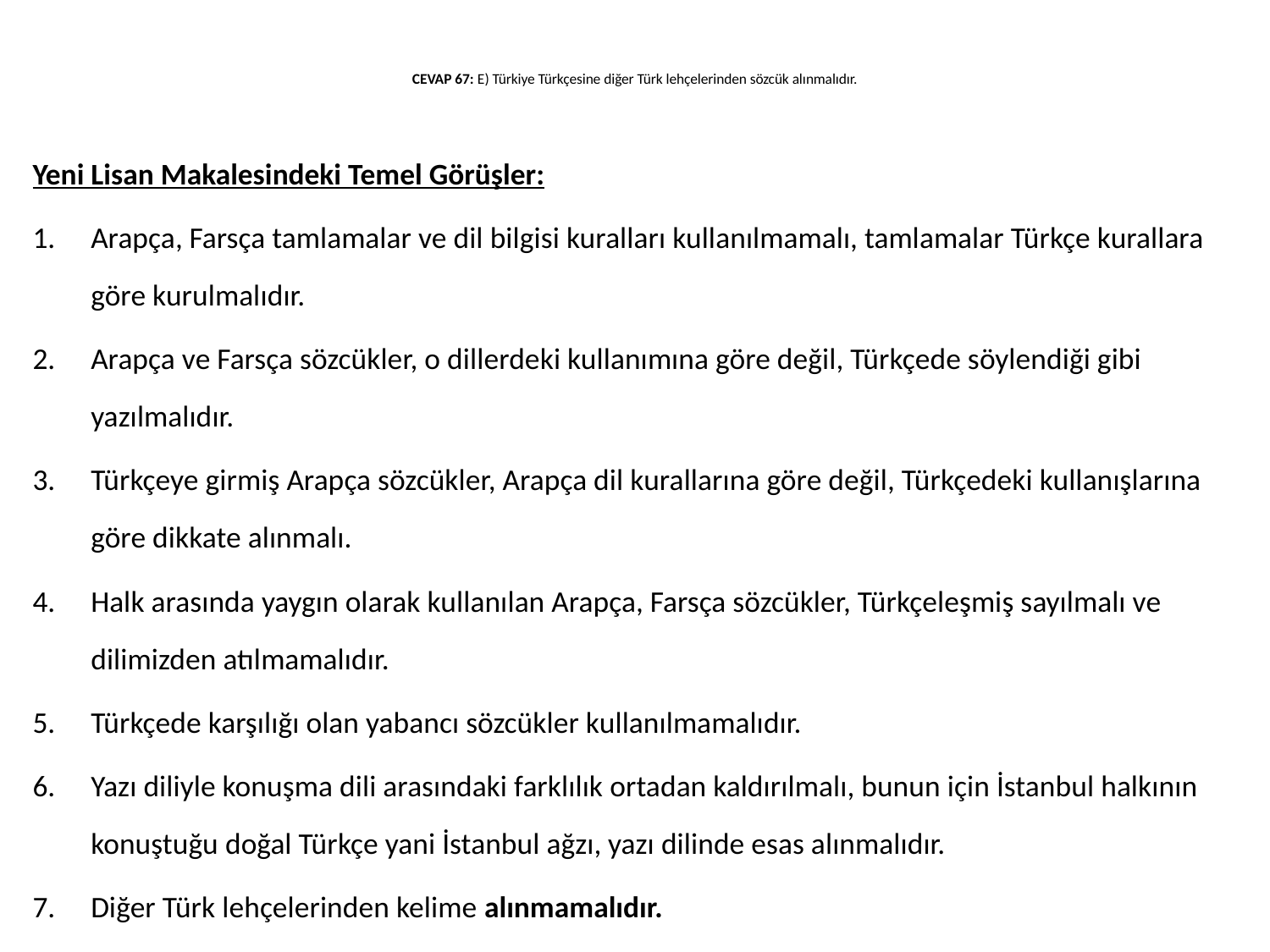

# CEVAP 67: E) Türkiye Türkçesine diğer Türk lehçelerinden sözcük alınmalıdır.
Yeni Lisan Makalesindeki Temel Görüşler:
Arapça, Farsça tamlamalar ve dil bilgisi kuralları kullanılmamalı, tamlamalar Türkçe kurallara göre kurulmalıdır.
Arapça ve Farsça sözcükler, o dillerdeki kullanımına göre değil, Türkçede söylendiği gibi yazılmalıdır.
Türkçeye girmiş Arapça sözcükler, Arapça dil kurallarına göre değil, Türkçedeki kullanışlarına göre dikkate alınmalı.
Halk arasında yaygın olarak kullanılan Arapça, Farsça sözcükler, Türkçeleşmiş sayılmalı ve dilimizden atılmamalıdır.
Türkçede karşılığı olan yabancı sözcükler kullanılmamalıdır.
Yazı diliyle konuşma dili arasındaki farklılık ortadan kaldırılmalı, bunun için İstanbul halkının konuştuğu doğal Türkçe yani İstanbul ağzı, yazı dilinde esas alınmalıdır.
Diğer Türk lehçelerinden kelime alınmamalıdır.